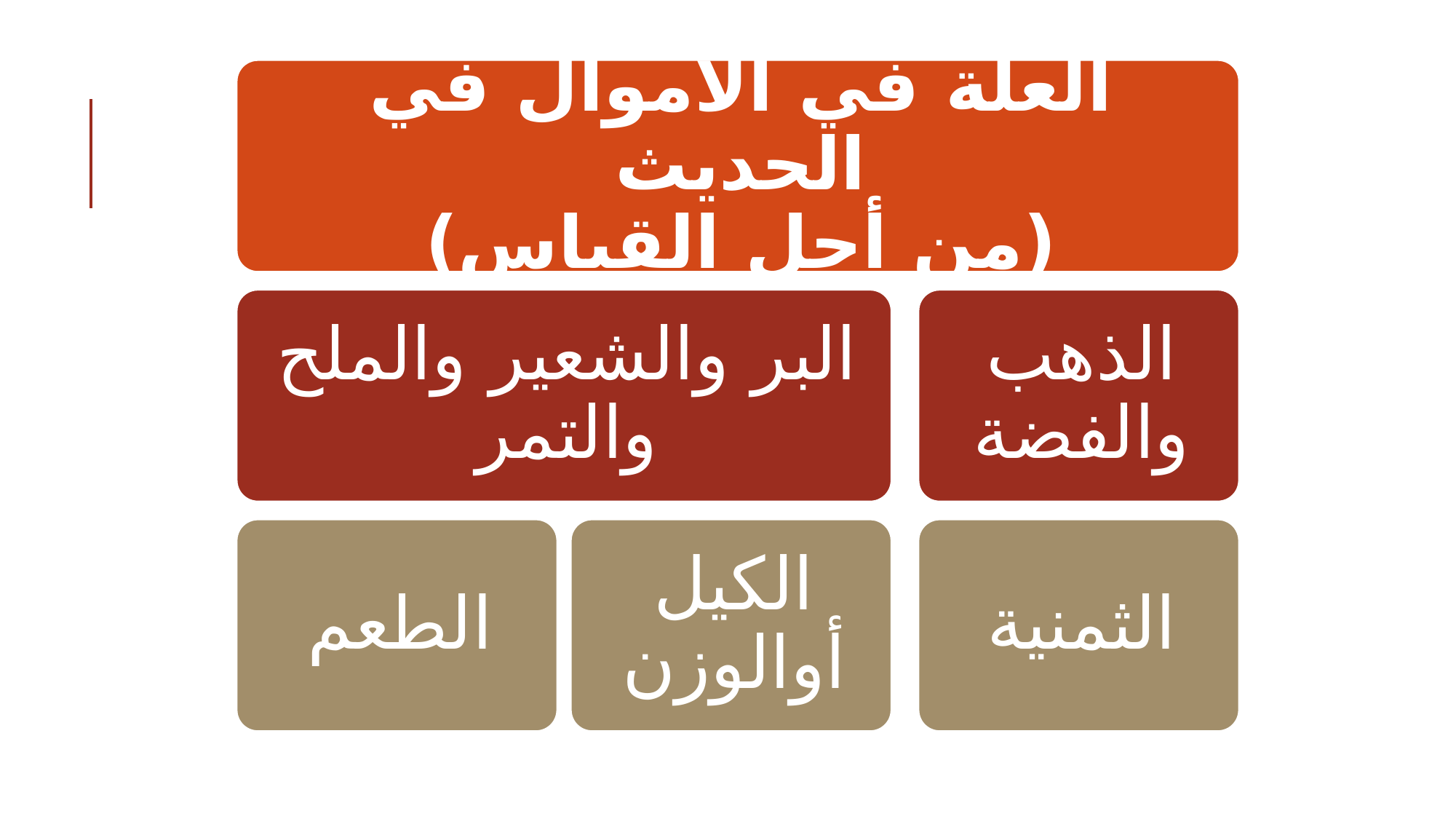

العلة في الأموال في الحديث
(من أجل القياس)
البر والشعير والملح والتمر
الطعم
الكيل أوالوزن
الذهب والفضة
الثمنية